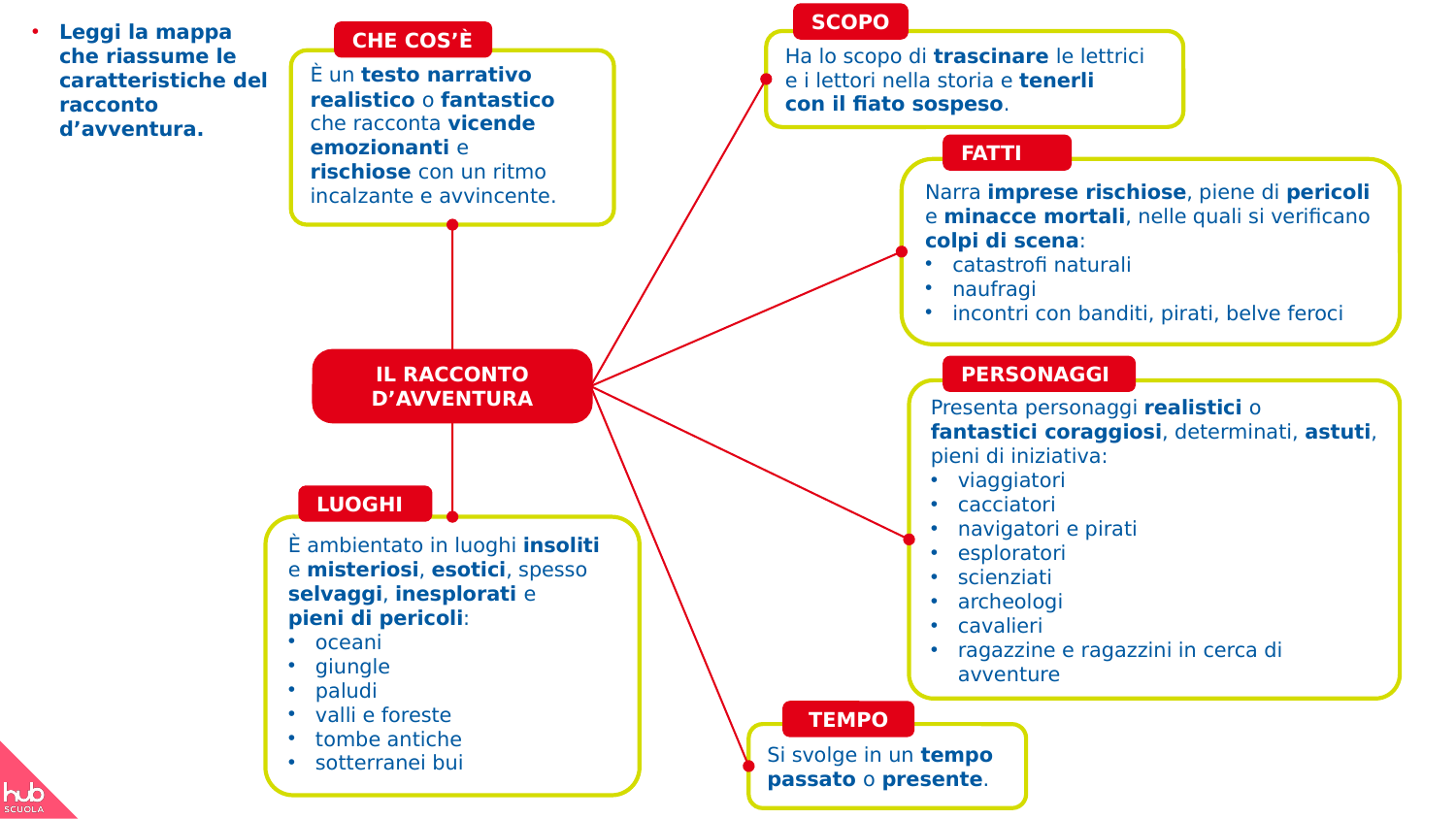

SCOPO
Ha lo scopo di trascinare le lettrici
e i lettori nella storia e tenerli
con il fiato sospeso.
Leggi la mappa che riassume le caratteristiche del racconto d’avventura.
CHE COS’È
È un testo narrativo
realistico o fantastico
che racconta vicende
emozionanti e
rischiose con un ritmo
incalzante e avvincente.
FATTI
Narra imprese rischiose, piene di pericoli e minacce mortali, nelle quali si verificano colpi di scena:
catastrofi naturali
naufragi
incontri con banditi, pirati, belve feroci
IL RACCONTO
D’AVVENTURA
PERSONAGGI
Presenta personaggi realistici o
fantastici coraggiosi, determinati, astuti, pieni di iniziativa:
viaggiatori
cacciatori
navigatori e pirati
esploratori
scienziati
archeologi
cavalieri
ragazzine e ragazzini in cerca di avventure
LUOGHI
È ambientato in luoghi insoliti
e misteriosi, esotici, spesso
selvaggi, inesplorati e
pieni di pericoli:
oceani
giungle
paludi
valli e foreste
tombe antiche
sotterranei bui
TEMPO
Si svolge in un tempo
passato o presente.